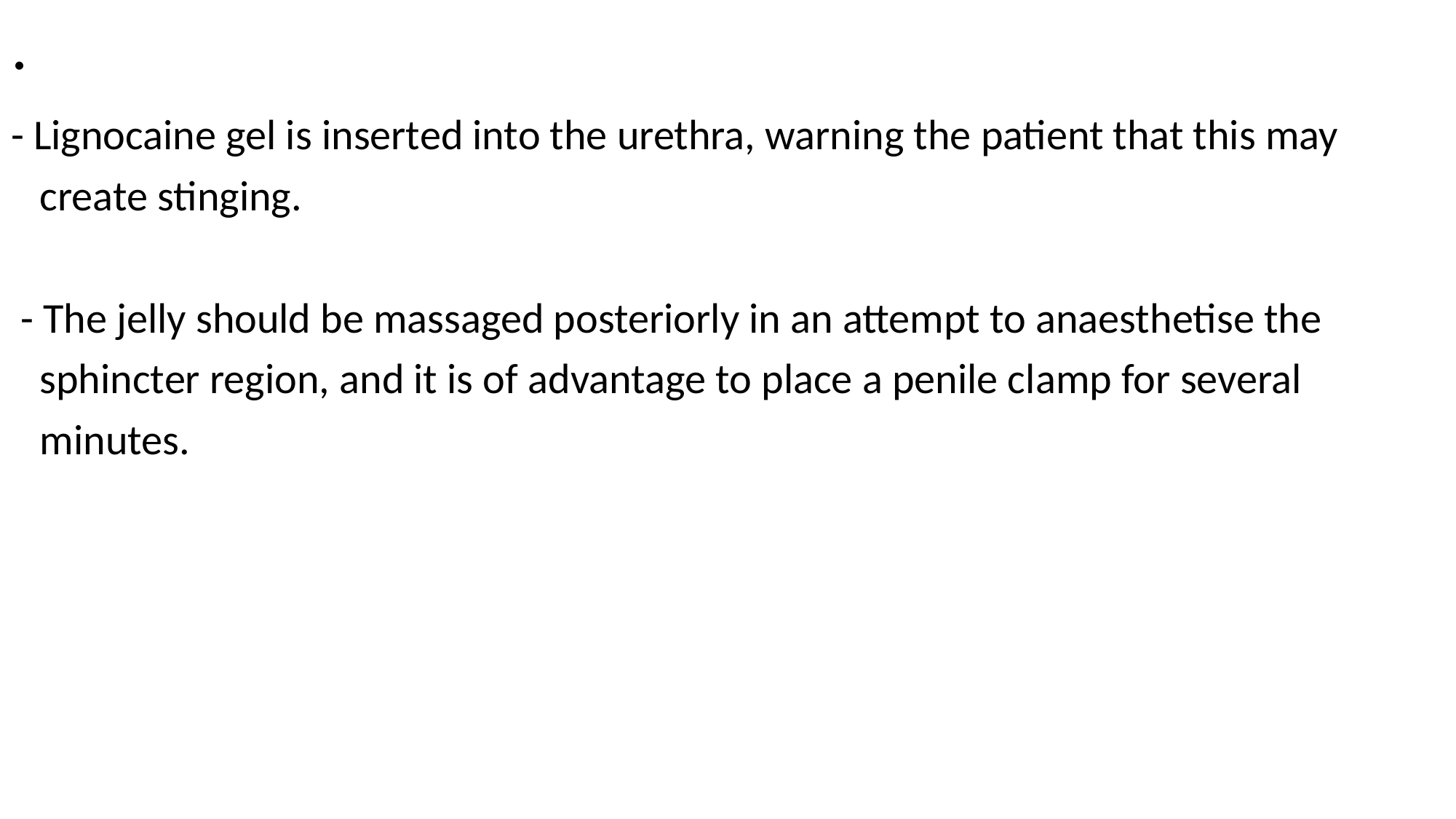

# .
- Lignocaine gel is inserted into the urethra, warning the patient that this may
   create stinging.

 - The jelly should be massaged posteriorly in an attempt to anaesthetise the
   sphincter region, and it is of advantage to place a penile clamp for several
   minutes.